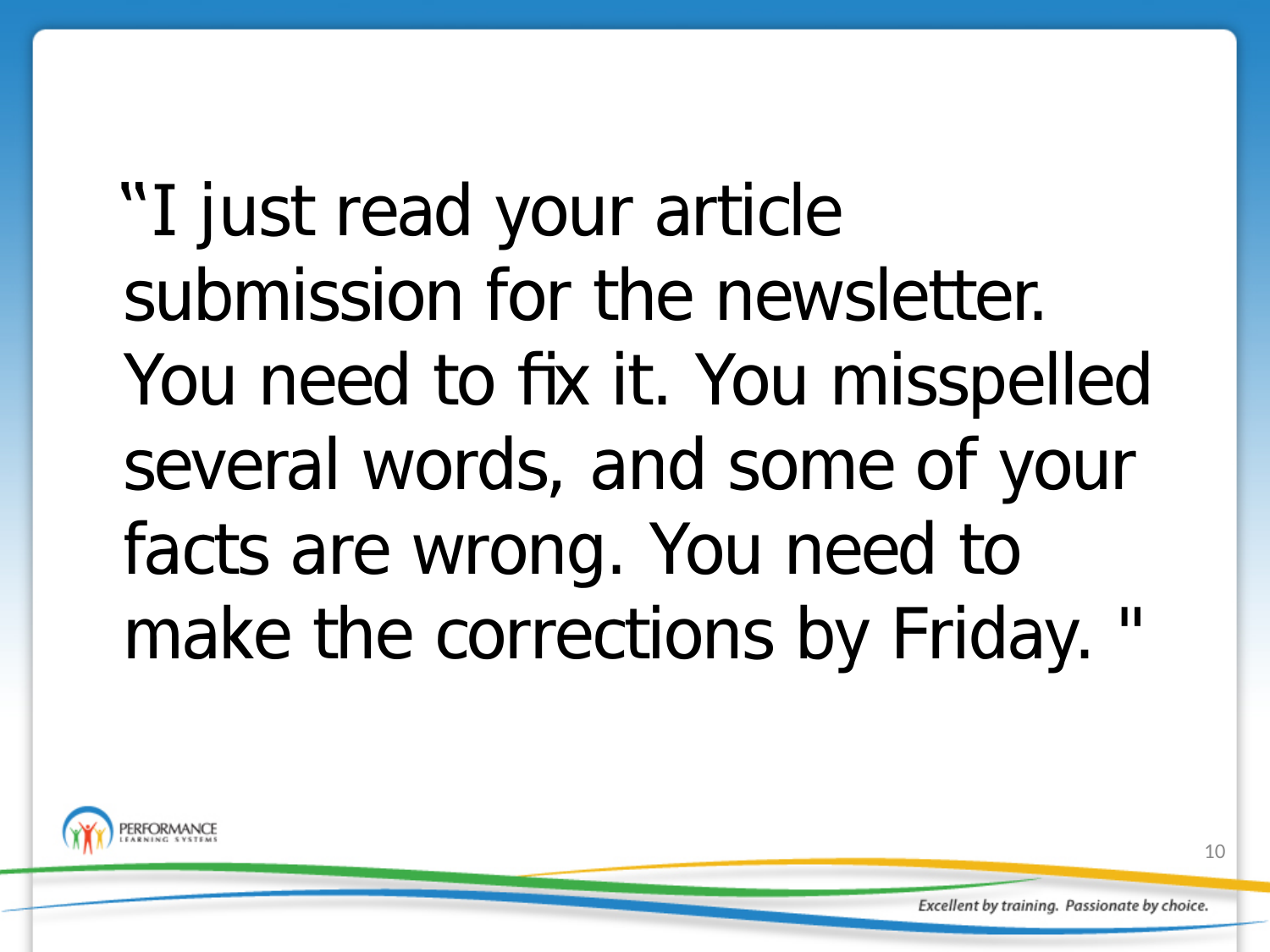

“I just read your article submission for the newsletter.  You need to fix it. You misspelled several words, and some of your facts are wrong. You need to make the corrections by Friday. "

10